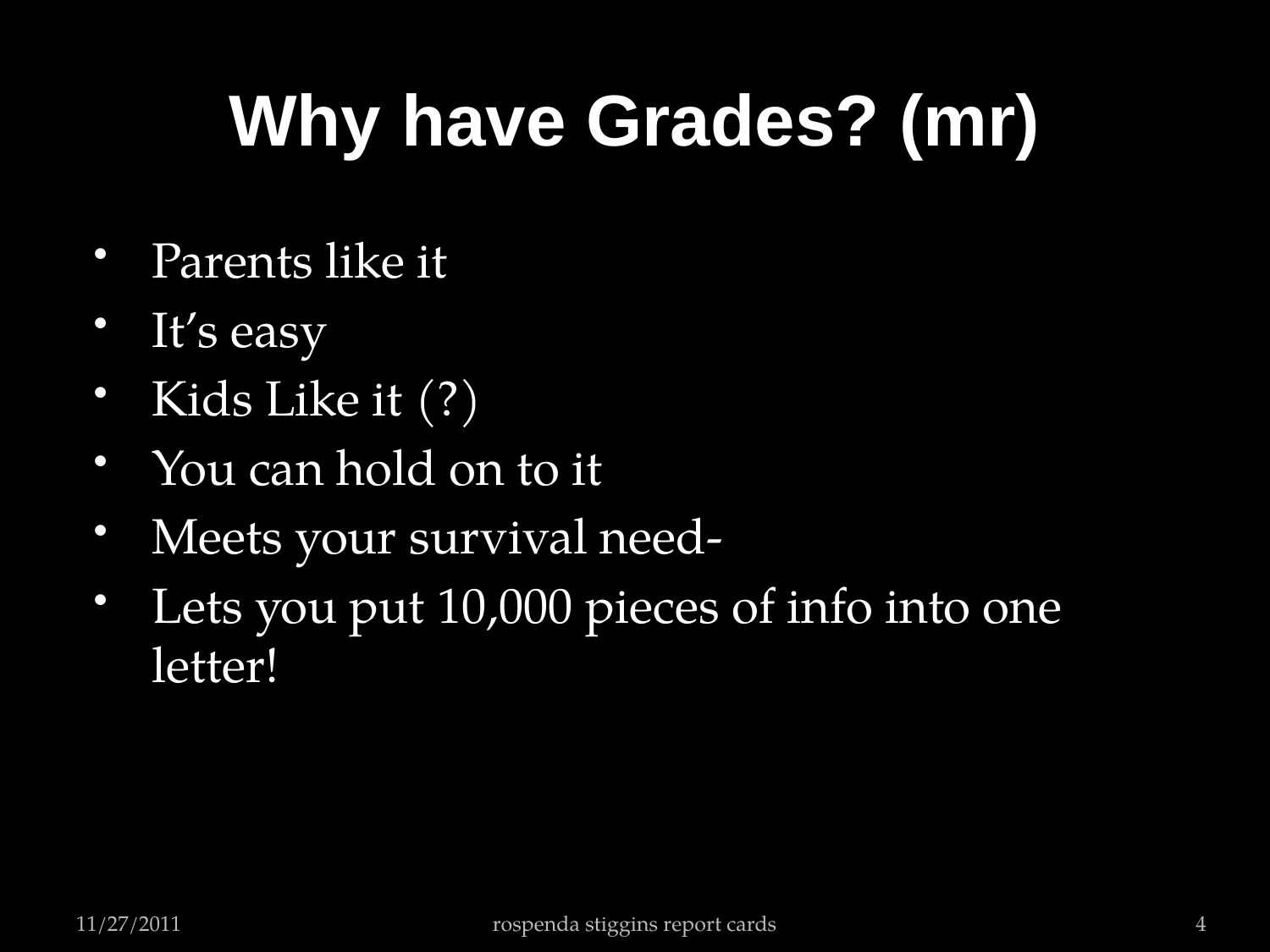

# Why have Grades? (mr)
Parents like it
It’s easy
Kids Like it (?)
You can hold on to it
Meets your survival need-
Lets you put 10,000 pieces of info into one letter!
11/27/2011
rospenda stiggins report cards
4